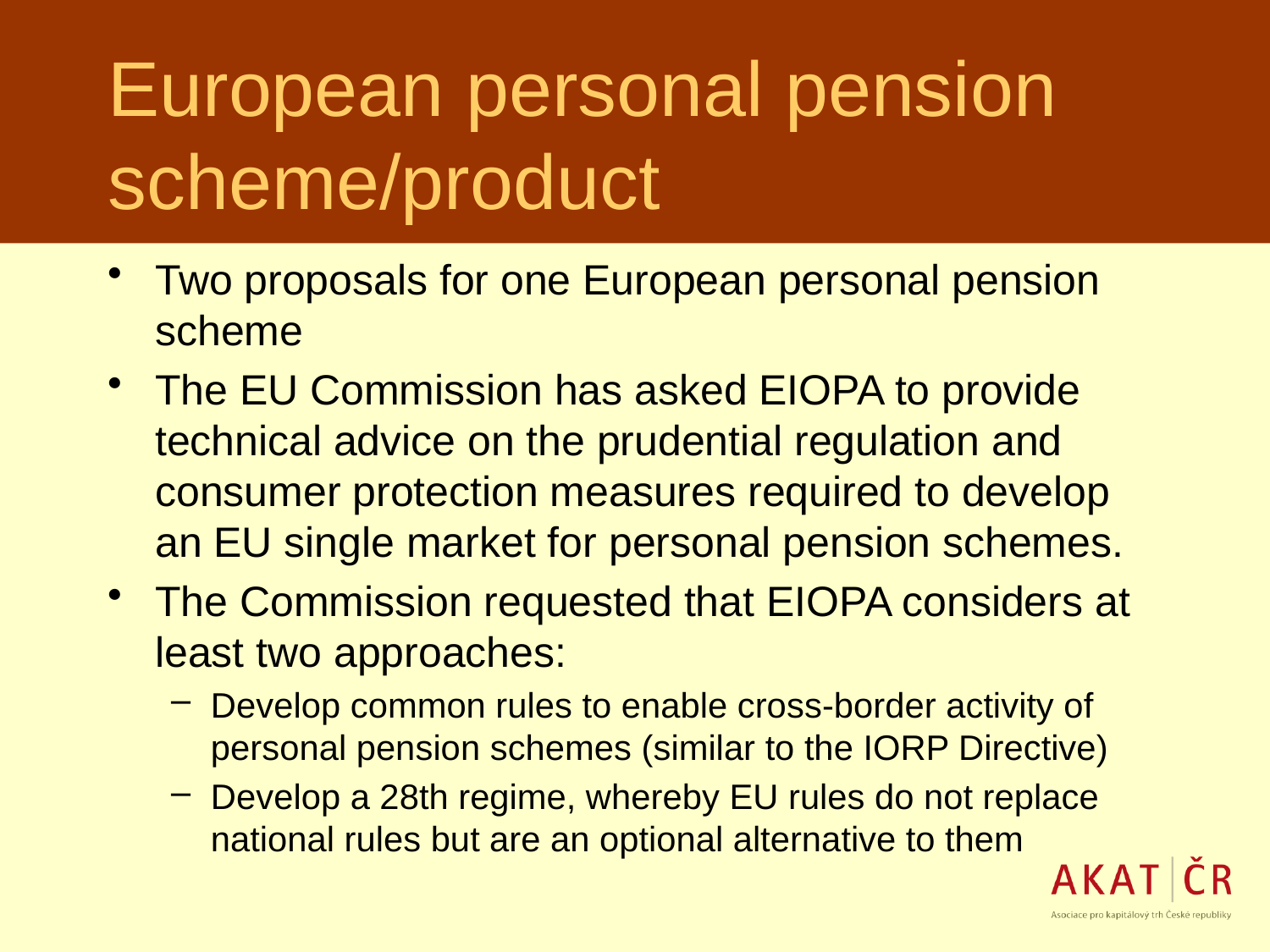

# European personal pension scheme/product
Two proposals for one European personal pension scheme
The EU Commission has asked EIOPA to provide technical advice on the prudential regulation and consumer protection measures required to develop an EU single market for personal pension schemes.
The Commission requested that EIOPA considers at least two approaches:
Develop common rules to enable cross-border activity of personal pension schemes (similar to the IORP Directive)
Develop a 28th regime, whereby EU rules do not replace national rules but are an optional alternative to them